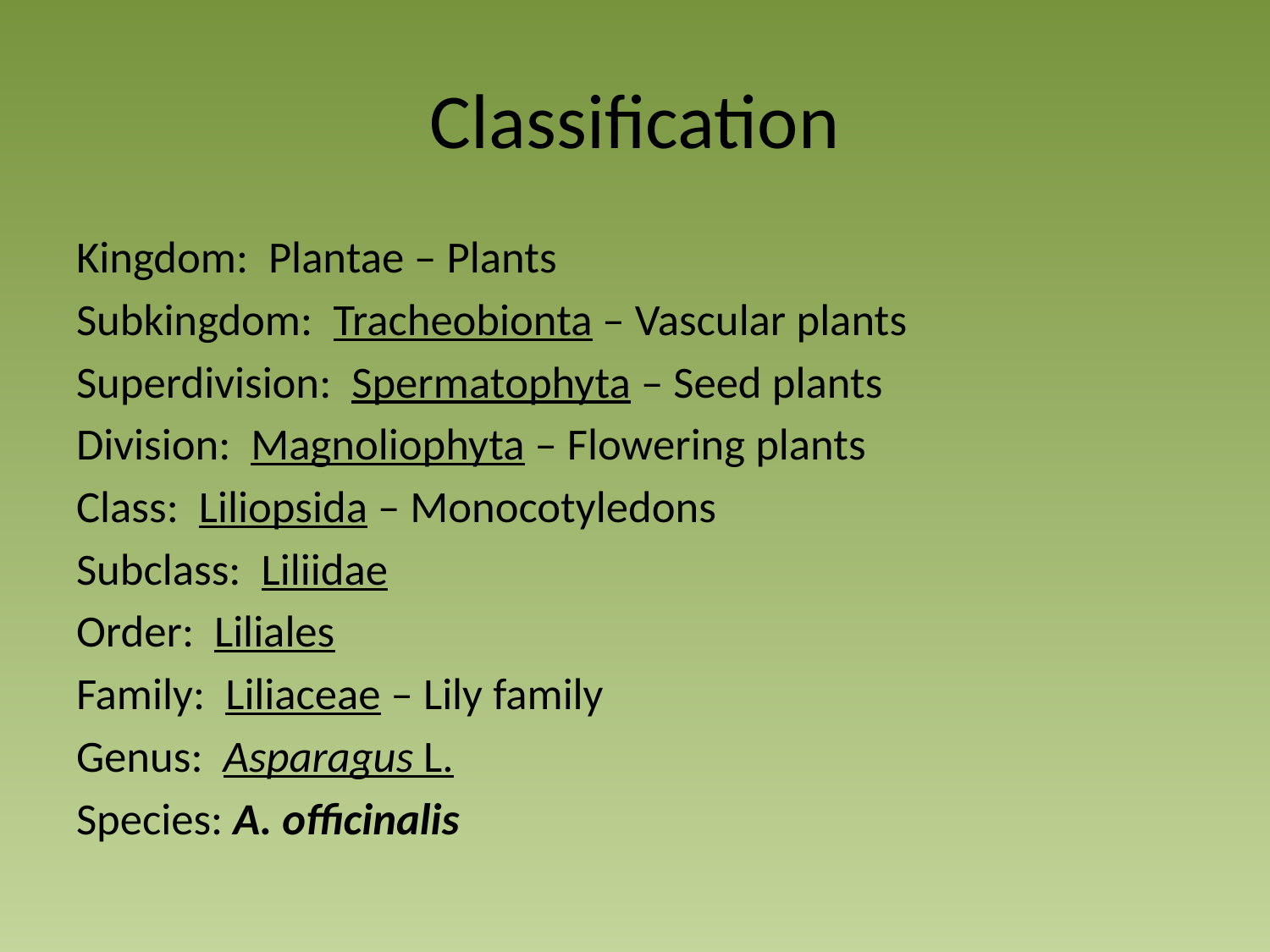

# Classification
Kingdom:  Plantae – Plants
Subkingdom:  Tracheobionta – Vascular plants
Superdivision:  Spermatophyta – Seed plants
Division:  Magnoliophyta – Flowering plants
Class:  Liliopsida – Monocotyledons
Subclass:  Liliidae
Order:  Liliales
Family:  Liliaceae – Lily family
Genus:  Asparagus L.
Species: A. officinalis